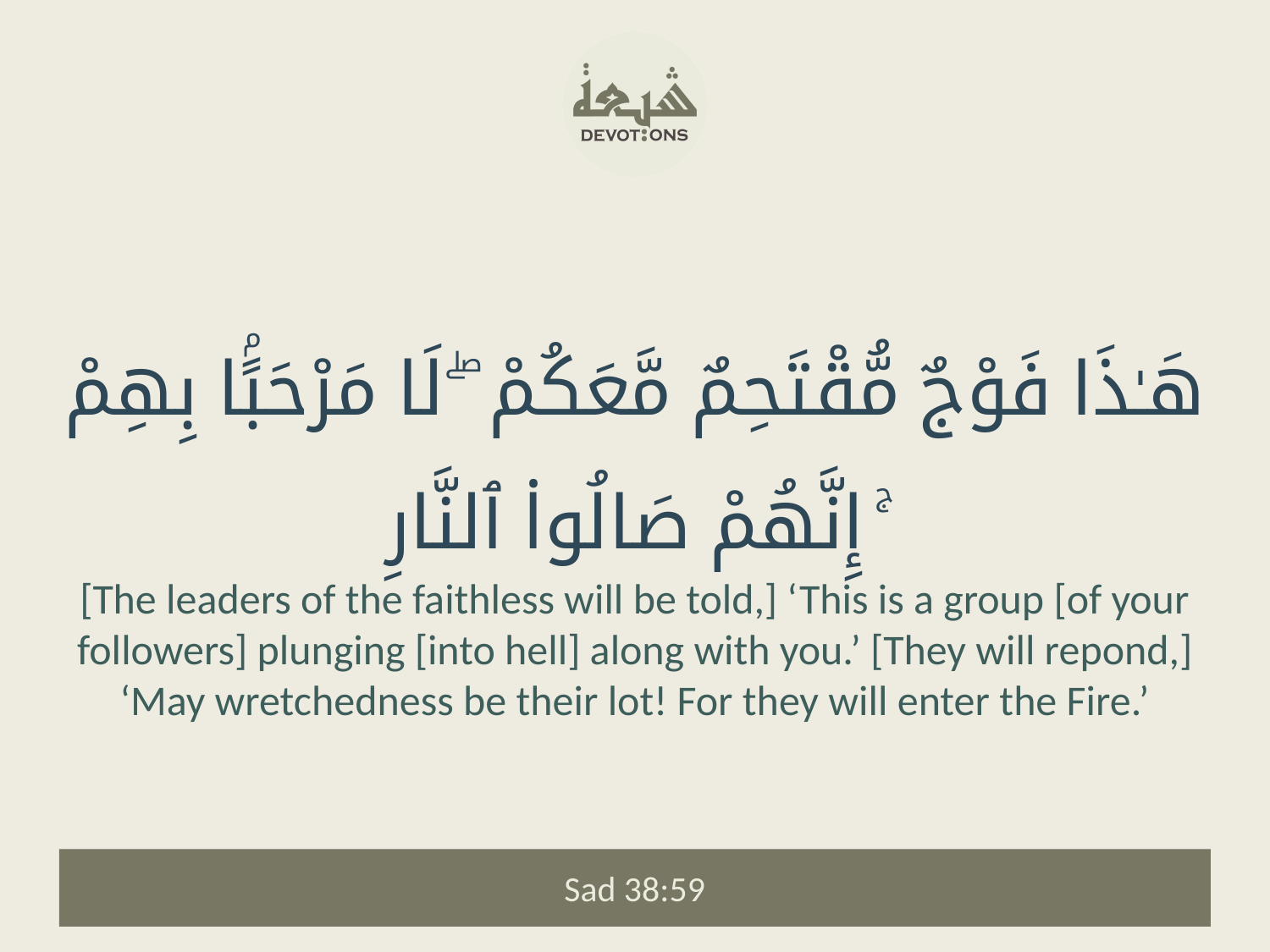

هَـٰذَا فَوْجٌ مُّقْتَحِمٌ مَّعَكُمْ ۖ لَا مَرْحَبًۢا بِهِمْ ۚ إِنَّهُمْ صَالُوا۟ ٱلنَّارِ
[The leaders of the faithless will be told,] ‘This is a group [of your followers] plunging [into hell] along with you.’ [They will repond,] ‘May wretchedness be their lot! For they will enter the Fire.’
Sad 38:59